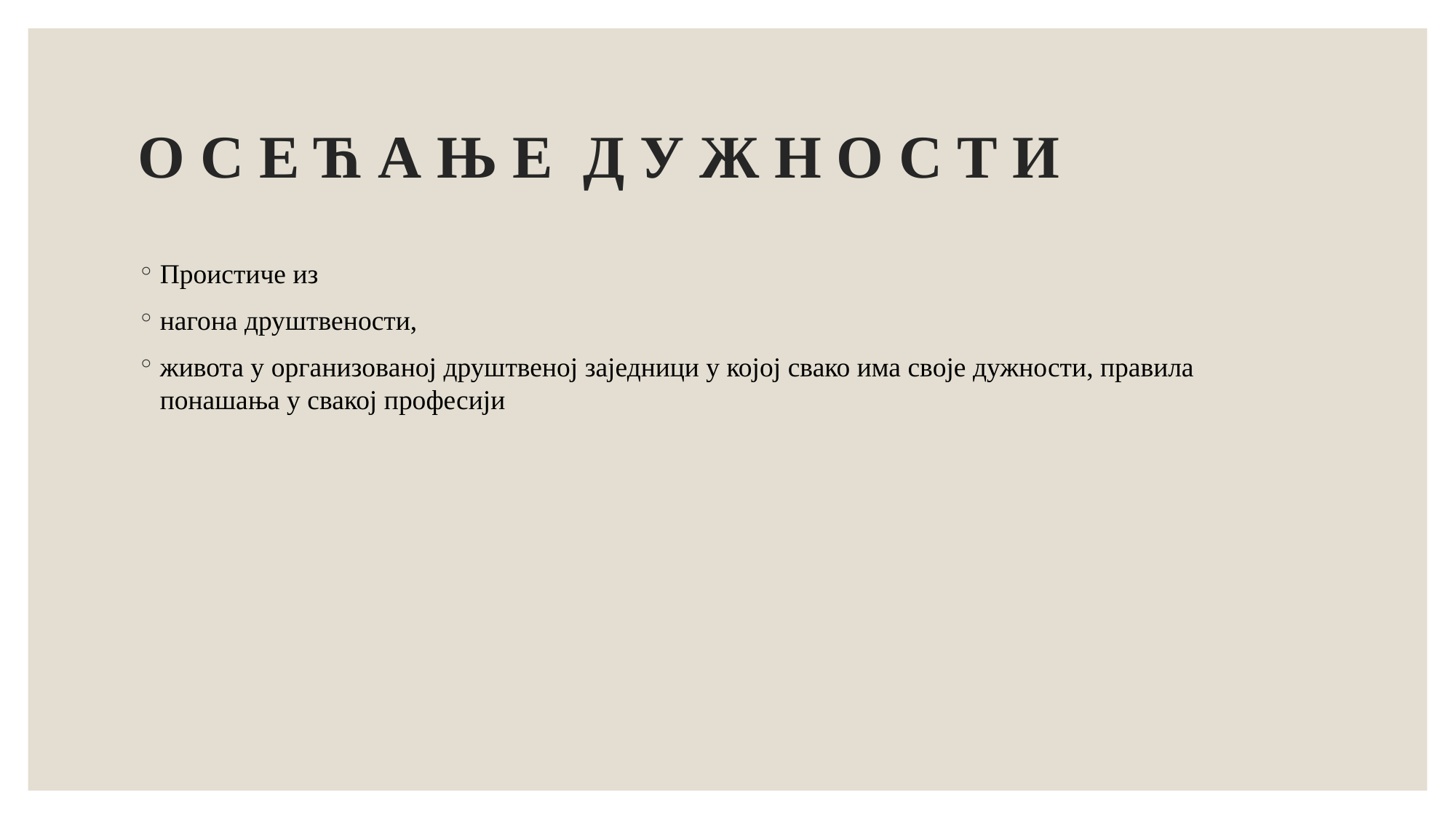

# О С Е Ћ А Њ Е  Д У Ж Н О С Т И
Проистиче из
нагонa друштвенoсти,
живота у oргaнизoвaнoј друштвеној заједници у којој свако има своје дужности, правила понашања у свакој професији